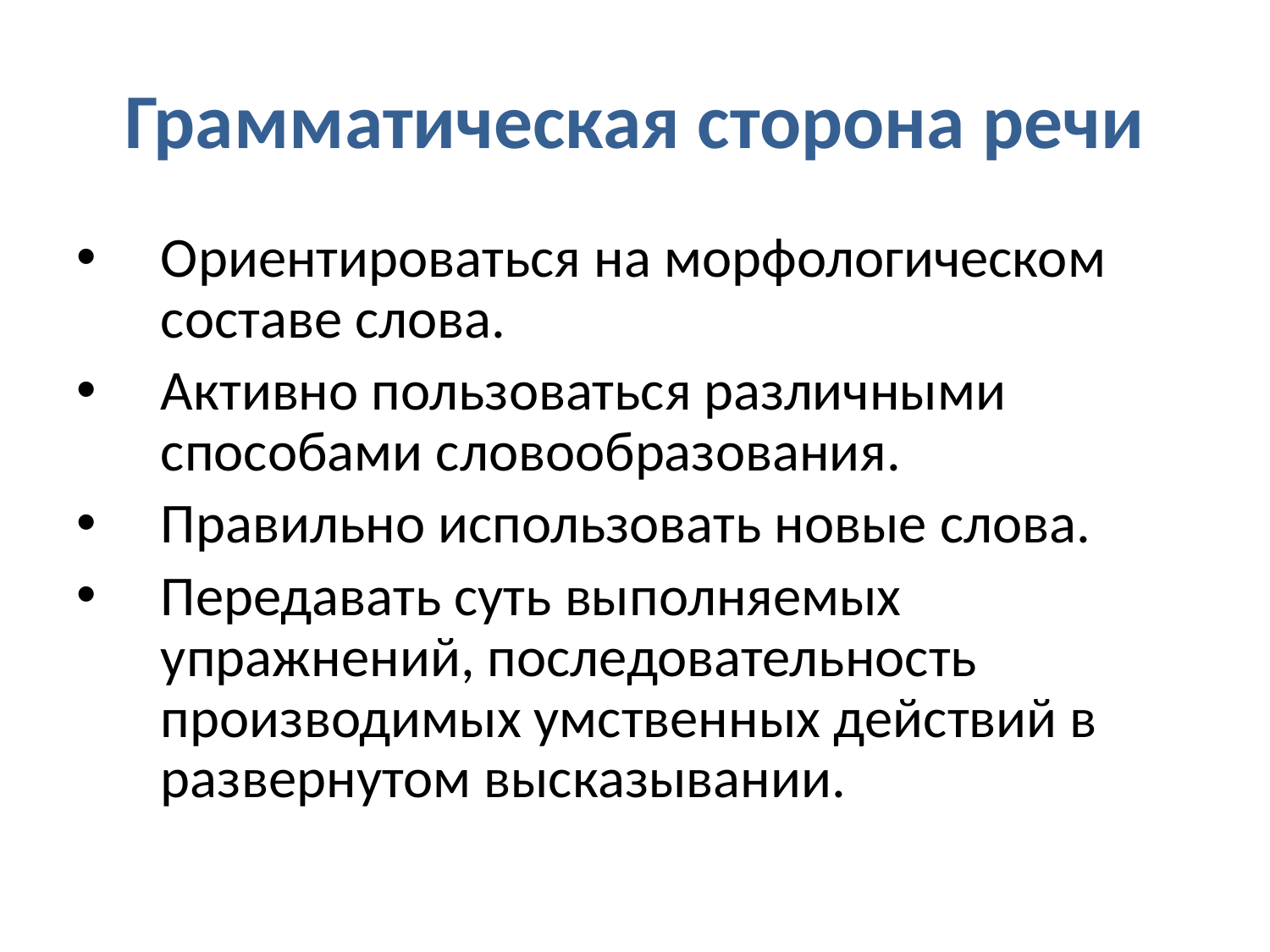

# Грамматическая сторона речи
Ориентироваться на морфологическом составе слова.
Активно пользоваться различными способами словообразования.
Правильно использовать новые слова.
Передавать суть выполняемых упражнений, последовательность производимых умственных действий в развернутом высказывании.